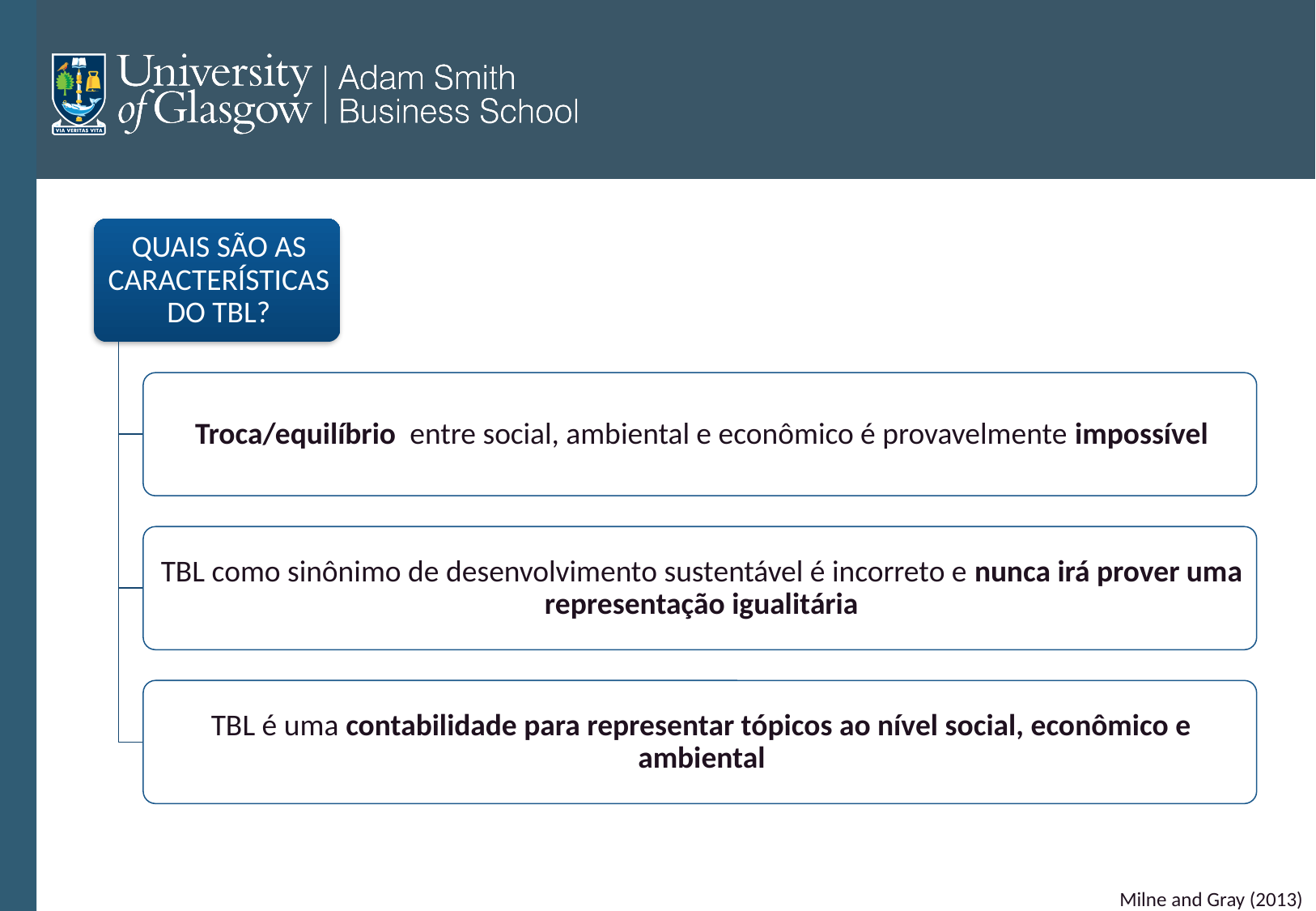

QUAIS SÃO AS CARACTERÍSTICAS DO TBL?
Troca/equilíbrio  entre social, ambiental e econômico é provavelmente impossível
TBL como sinônimo de desenvolvimento sustentável é incorreto e nunca irá prover uma representação igualitária
TBL é uma contabilidade para representar tópicos ao nível social, econômico e ambiental
Milne and Gray (2013)